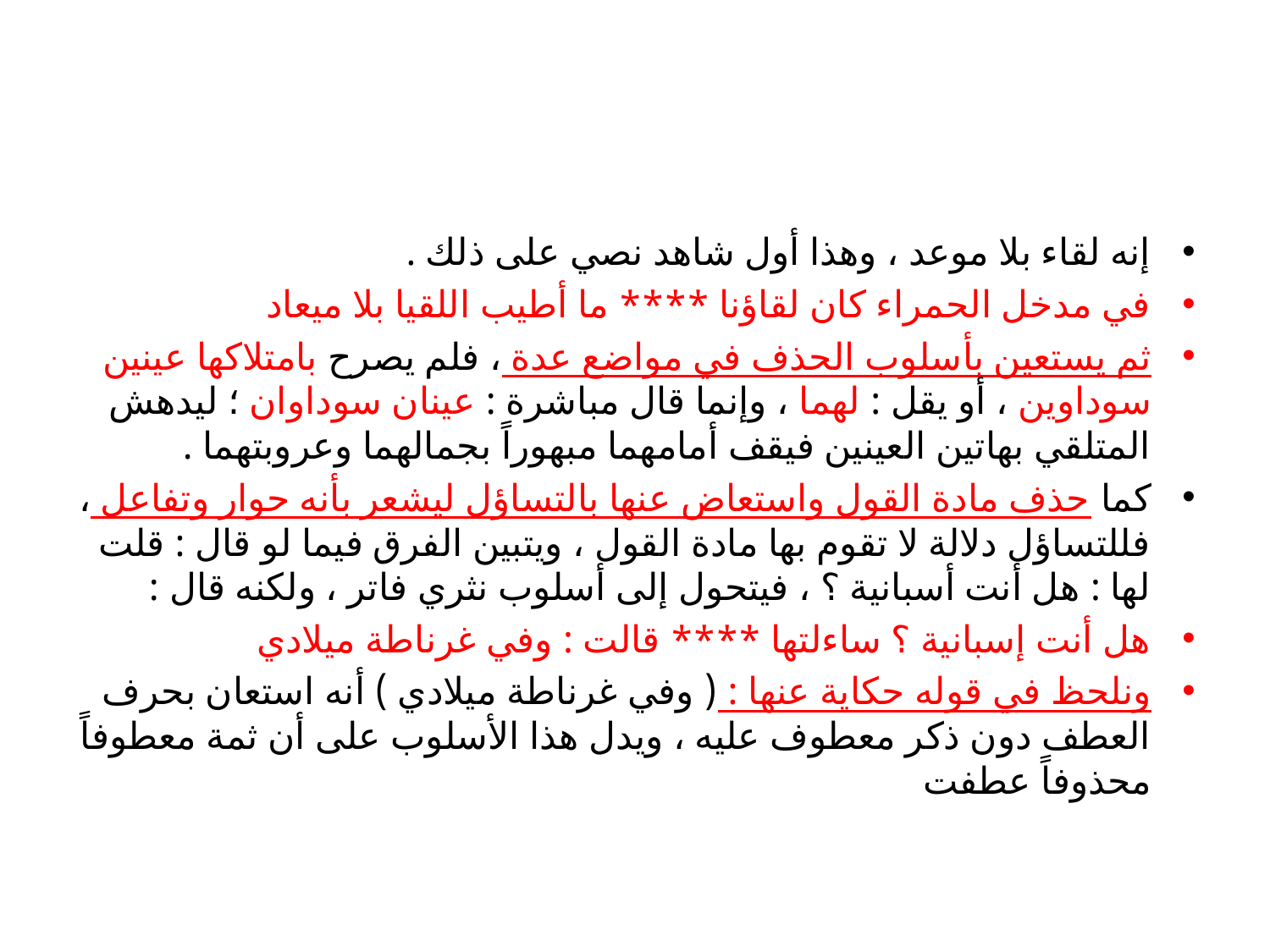

#
إنه لقاء بلا موعد ، وهذا أول شاهد نصي على ذلك .
في مدخل الحمراء كان لقاؤنا **** ما أطيب اللقيا بلا ميعاد
ثم يستعين بأسلوب الحذف في مواضع عدة ، فلم يصرح بامتلاكها عينين سوداوين ، أو يقل : لهما ، وإنما قال مباشرة : عينان سوداوان ؛ ليدهش المتلقي بهاتين العينين فيقف أمامهما مبهوراً بجمالهما وعروبتهما .
كما حذف مادة القول واستعاض عنها بالتساؤل ليشعر بأنه حوار وتفاعل ، فللتساؤل دلالة لا تقوم بها مادة القول ، ويتبين الفرق فيما لو قال : قلت لها : هل أنت أسبانية ؟ ، فيتحول إلى أسلوب نثري فاتر ، ولكنه قال :
هل أنت إسبانية ؟ ساءلتها **** قالت : وفي غرناطة ميلادي
ونلحظ في قوله حكاية عنها : ( وفي غرناطة ميلادي ) أنه استعان بحرف العطف دون ذكر معطوف عليه ، ويدل هذا الأسلوب على أن ثمة معطوفاً محذوفاً عطفت